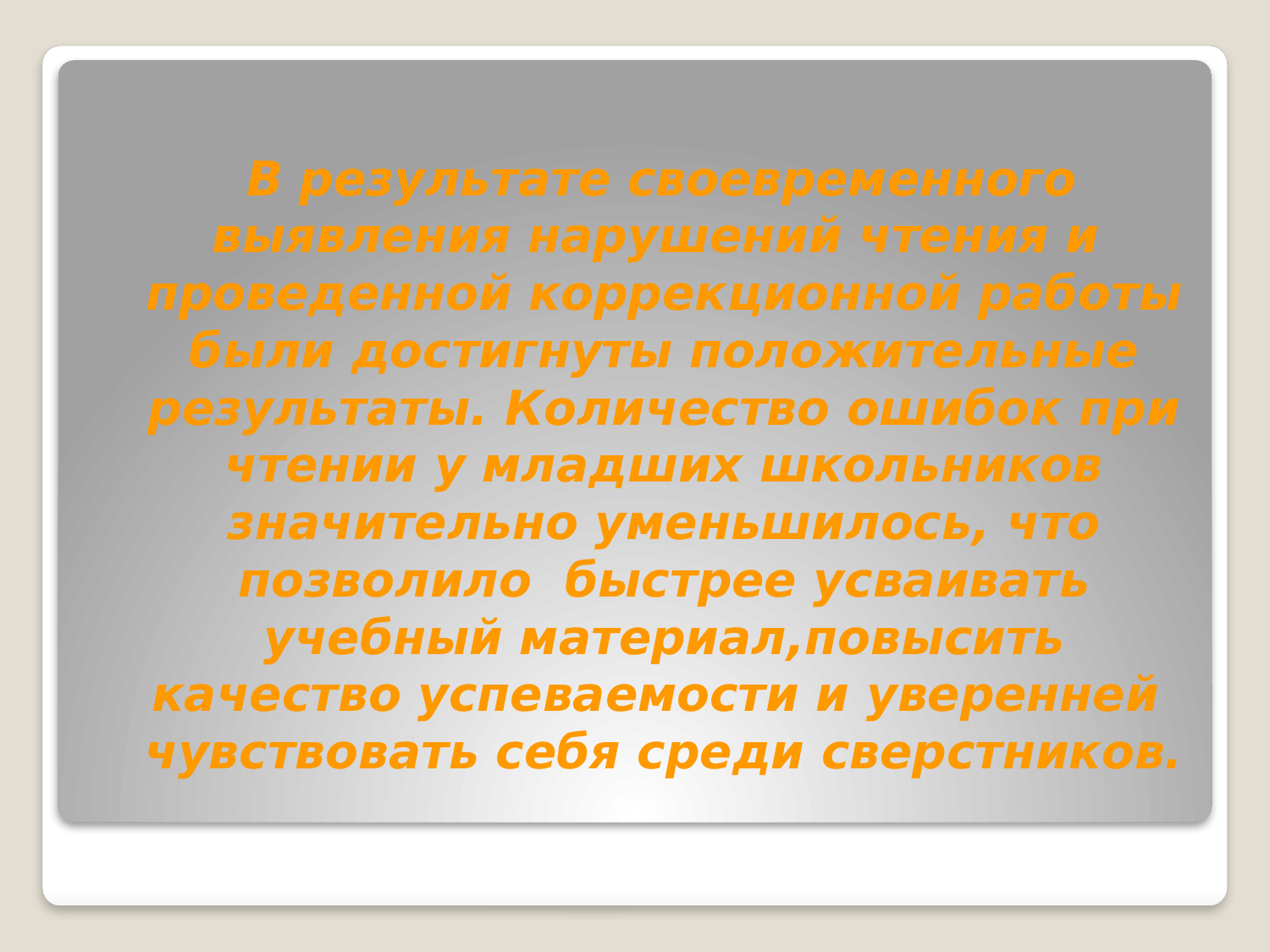

В результате своевременного выявления нарушений чтения и  проведенной коррекционной работы были достигнуты положительные результаты. Количество ошибок при чтении у младших школьников значительно уменьшилось, что позволило  быстрее усваивать учебный материал,повысить качество успеваемости и уверенней  чувствовать себя среди сверстников.